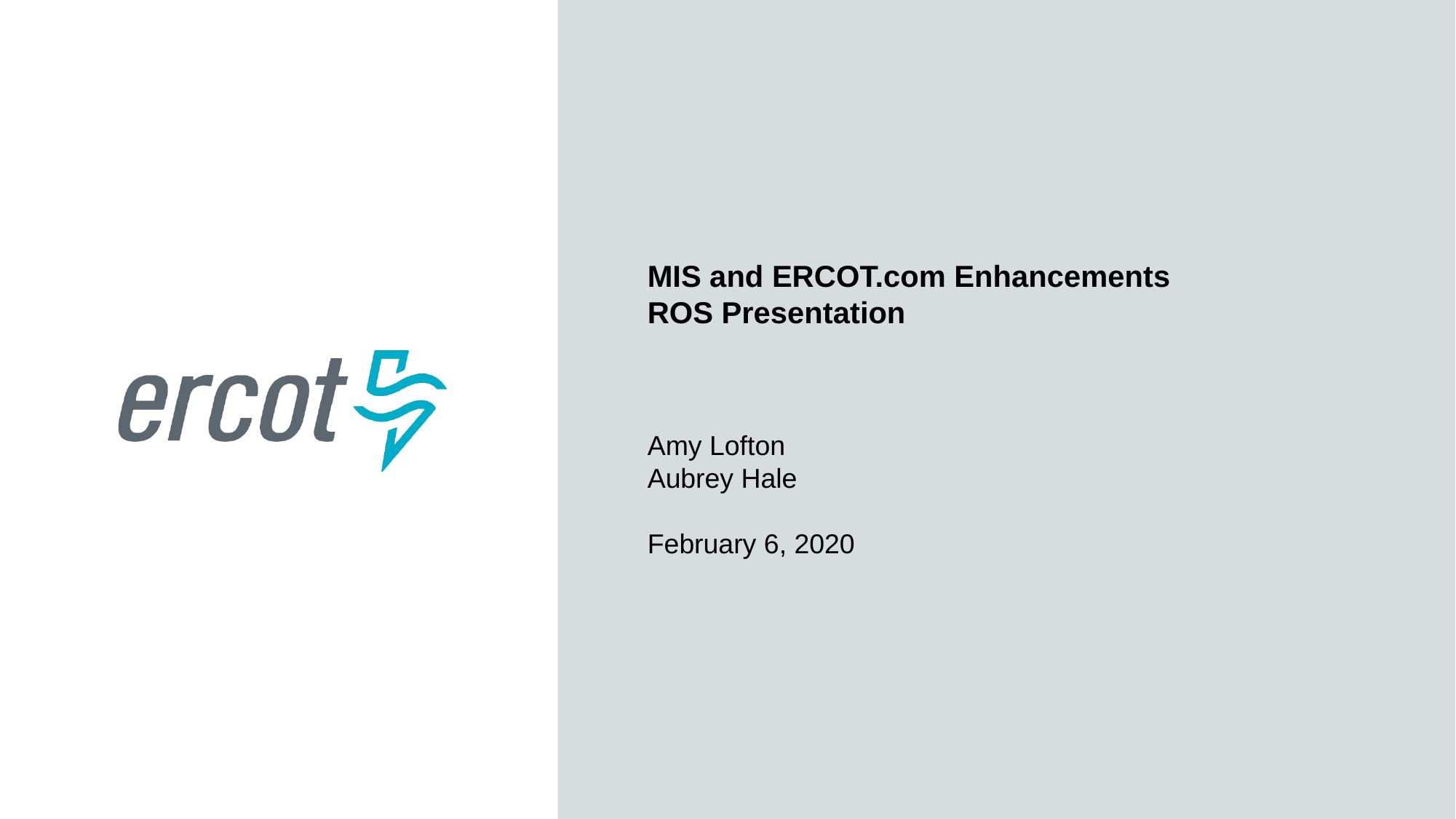

MIS and ERCOT.com Enhancements
ROS Presentation

Amy Lofton
Aubrey Hale

February 6, 2020